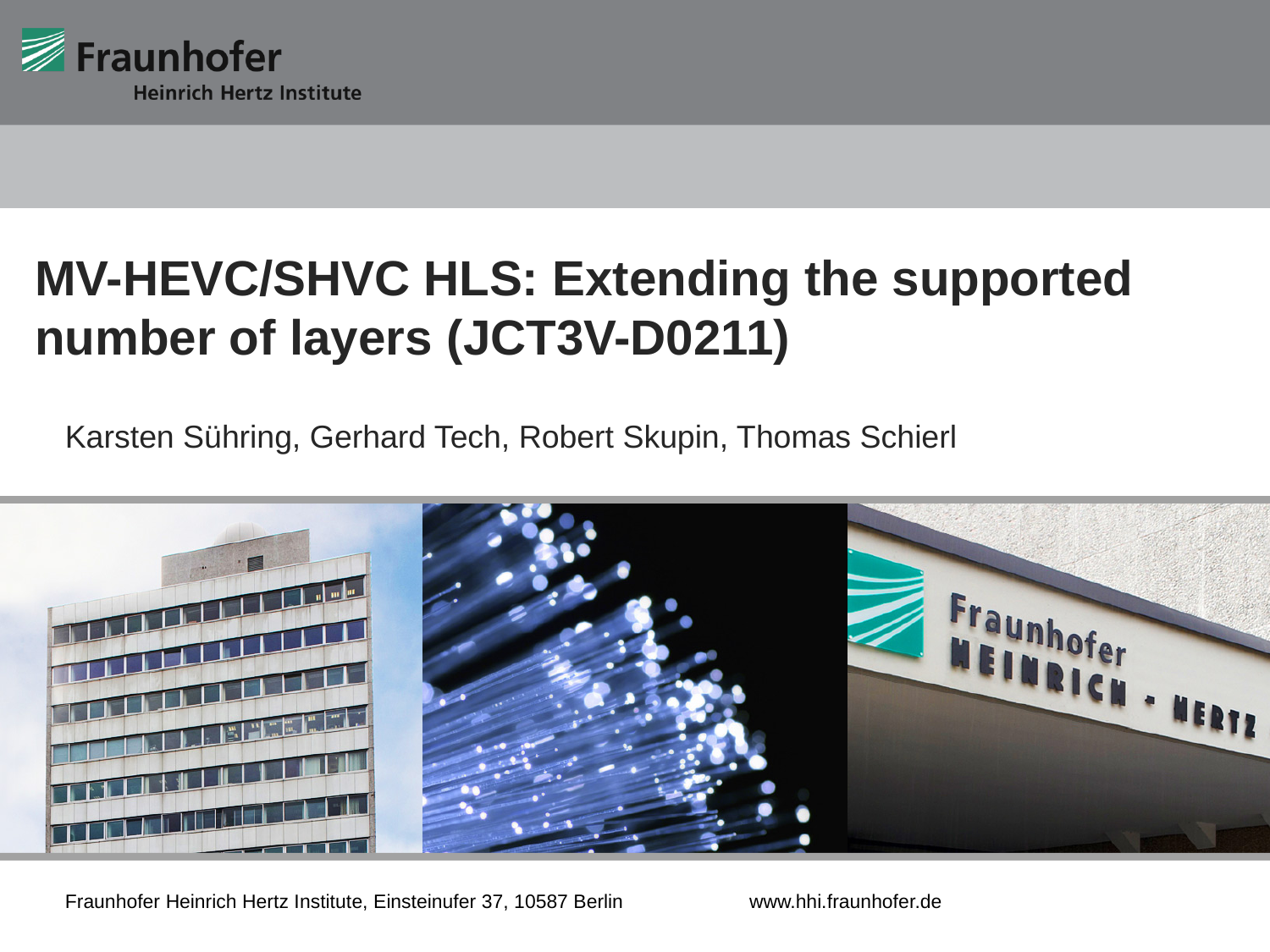

MV-HEVC/SHVC HLS: Extending the supported number of layers (JCT3V-D0211)
Karsten Sühring, Gerhard Tech, Robert Skupin, Thomas Schierl